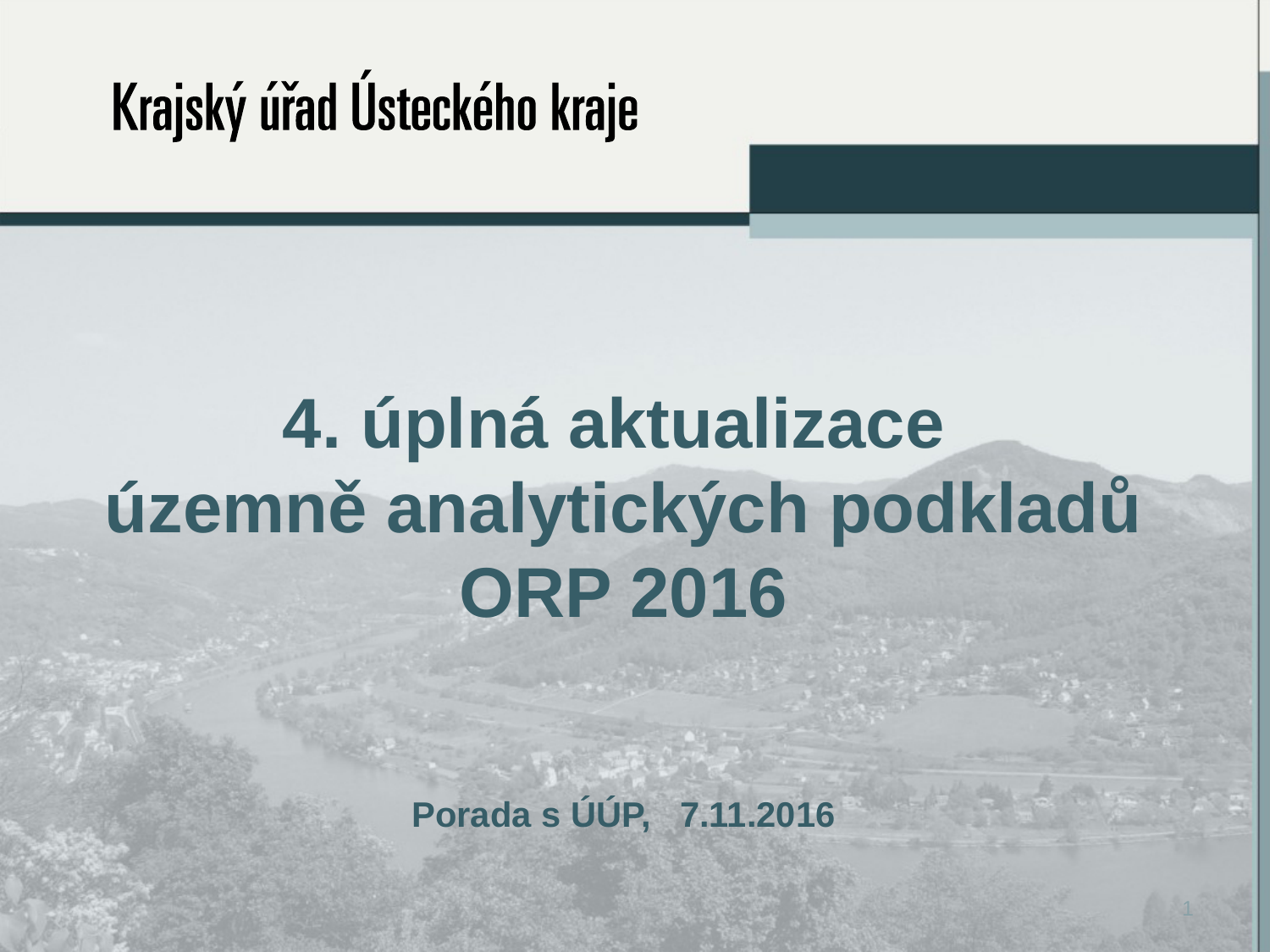

# 4. úplná aktualizace územně analytických podkladů ORP 2016 Porada s ÚÚP,   7.11.2016
1